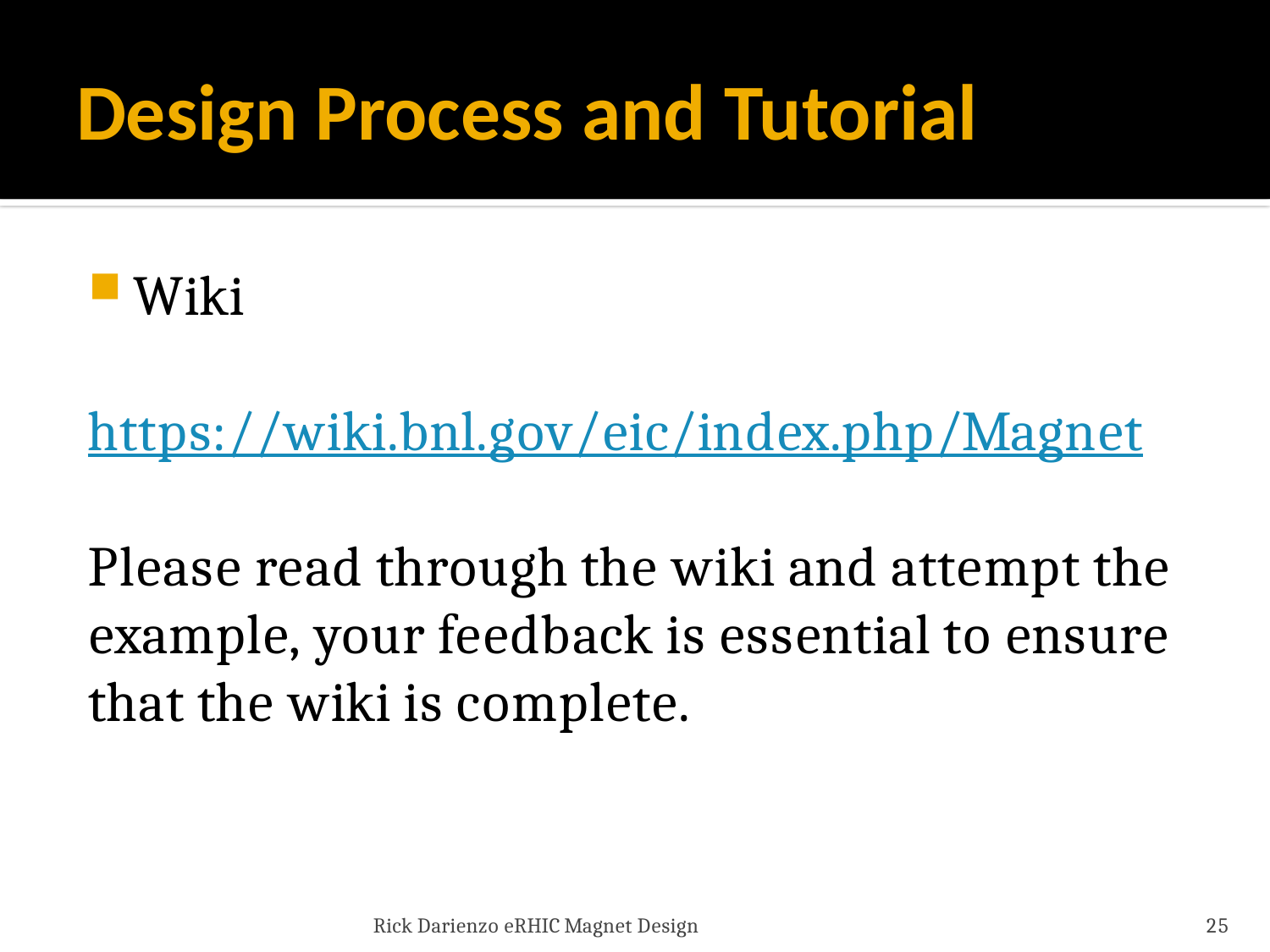

# Design Process and Tutorial
Wiki

https://wiki.bnl.gov/eic/index.php/Magnet

Please read through the wiki and attempt the example, your feedback is essential to ensure that the wiki is complete.
Rick Darienzo eRHIC Magnet Design
25